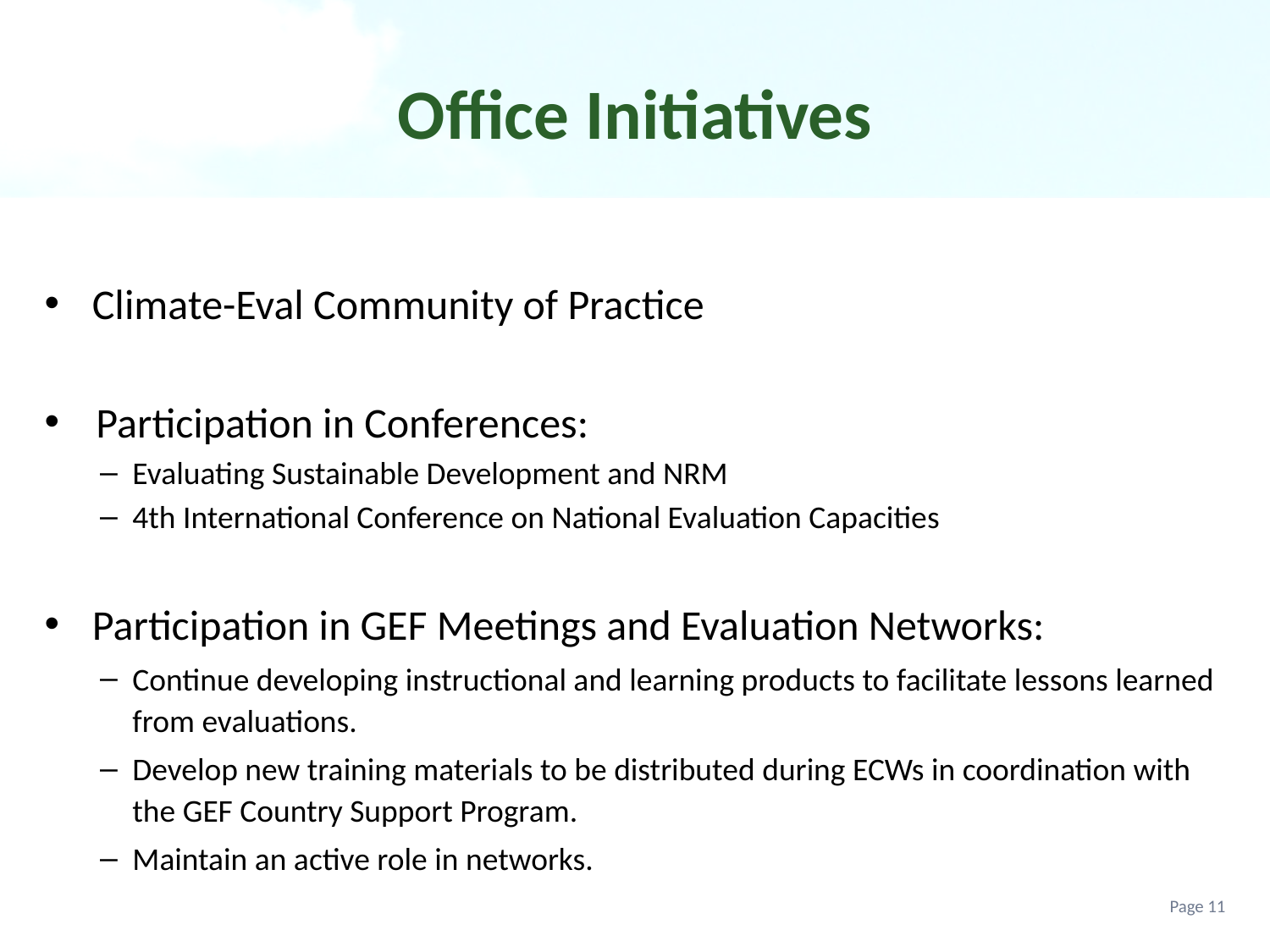

# Office Initiatives

Climate-Eval Community of Practice

  Participation in Conferences:
Evaluating Sustainable Development and NRM
4th International Conference on National Evaluation Capacities

Participation in GEF Meetings and Evaluation Networks:
Continue developing instructional and learning products to facilitate lessons learned from evaluations.
Develop new training materials to be distributed during ECWs in coordination with the GEF Country Support Program.
Maintain an active role in networks.